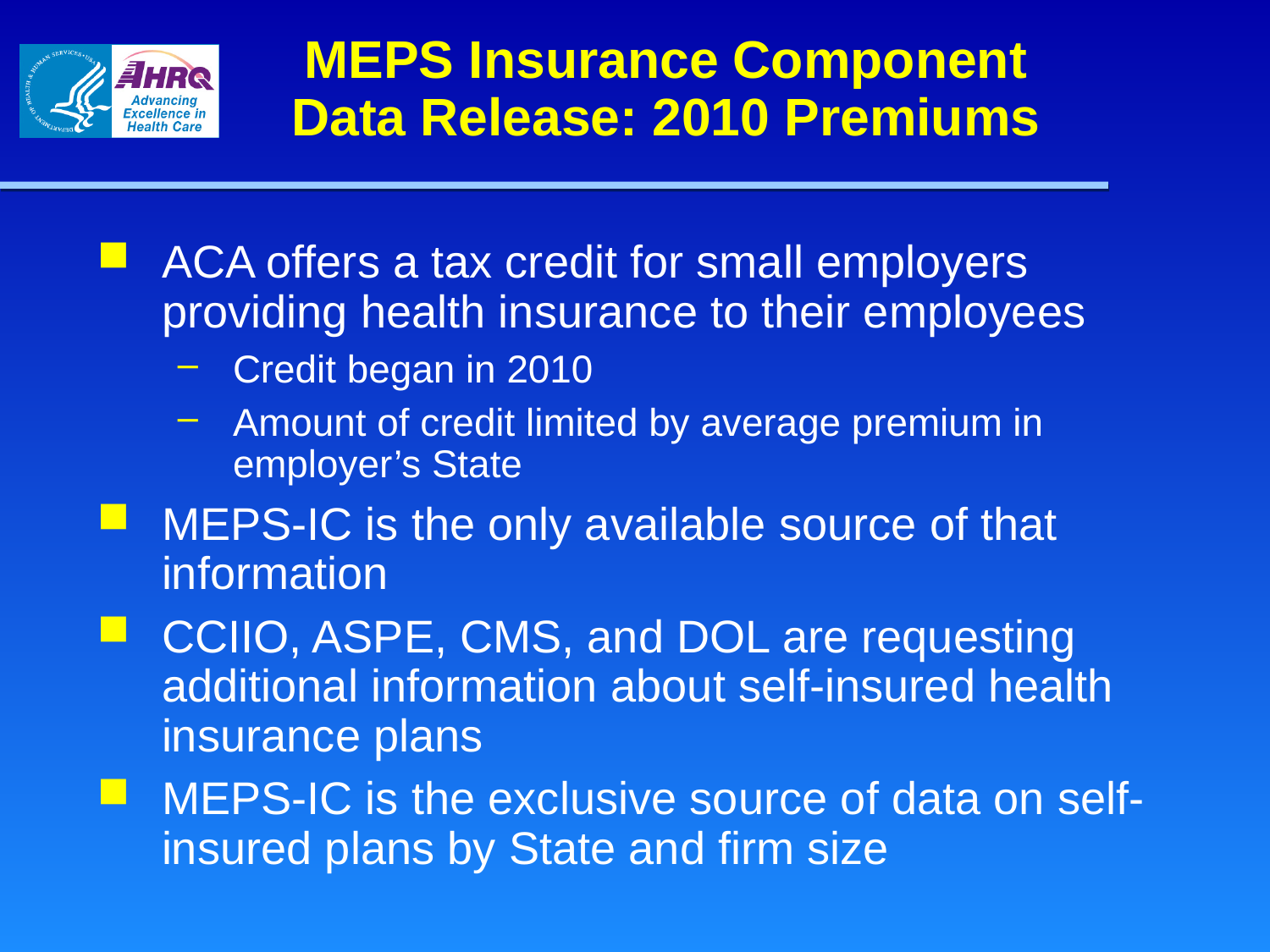

# MEPS Insurance Component Data Release: 2010 Premiums
ACA offers a tax credit for small employers providing health insurance to their employees
Credit began in 2010
Amount of credit limited by average premium in employer’s State
MEPS-IC is the only available source of that information
CCIIO, ASPE, CMS, and DOL are requesting additional information about self-insured health insurance plans
MEPS-IC is the exclusive source of data on self-insured plans by State and firm size